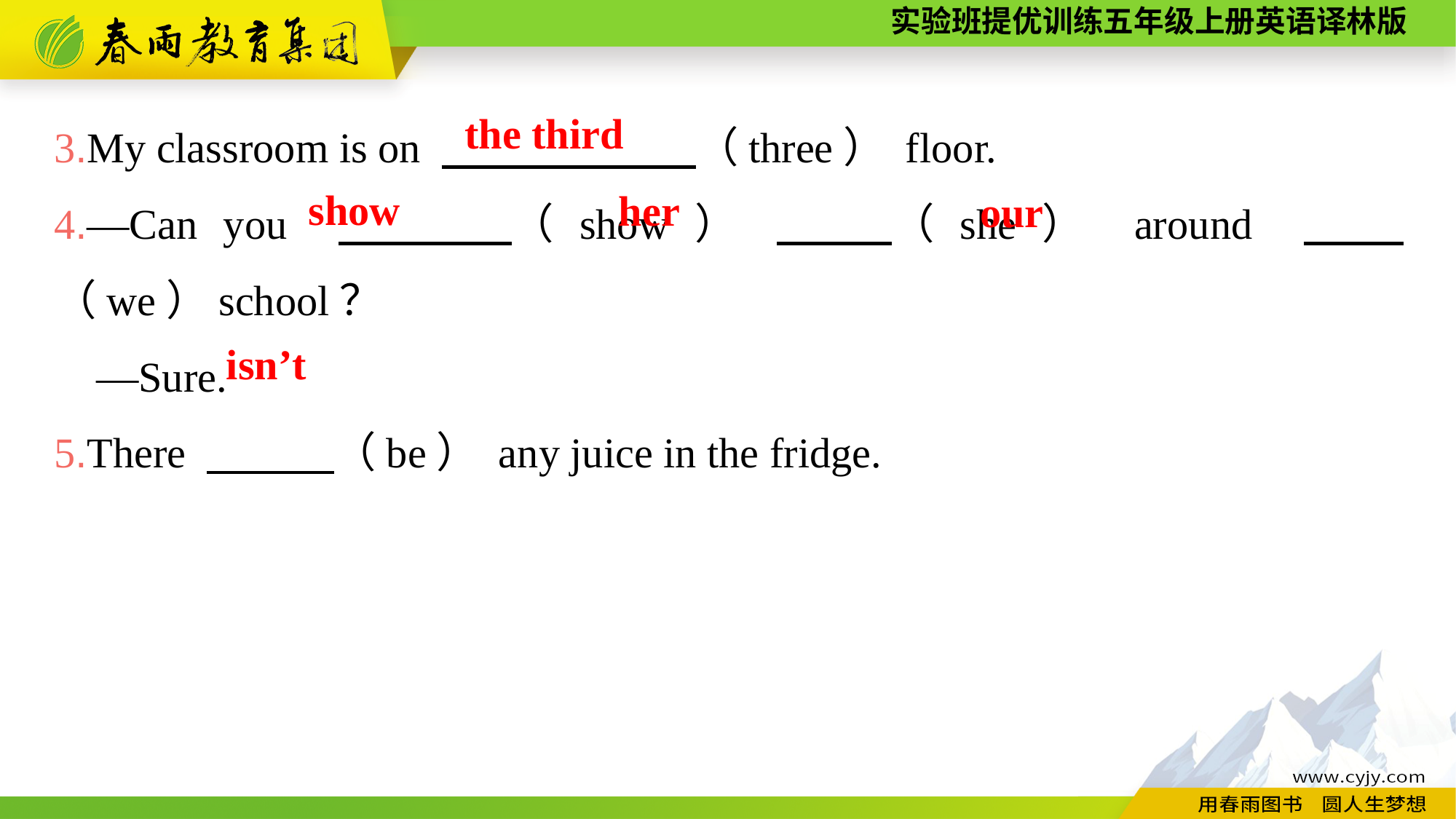

3.My classroom is on 　　　　　　（three） floor.
4.—Can you 　　　（show） 　　（she） around 　　（we）school？
    —Sure.
5.There 　　　（be） any juice in the fridge.
the third
show
her
our
isn’t